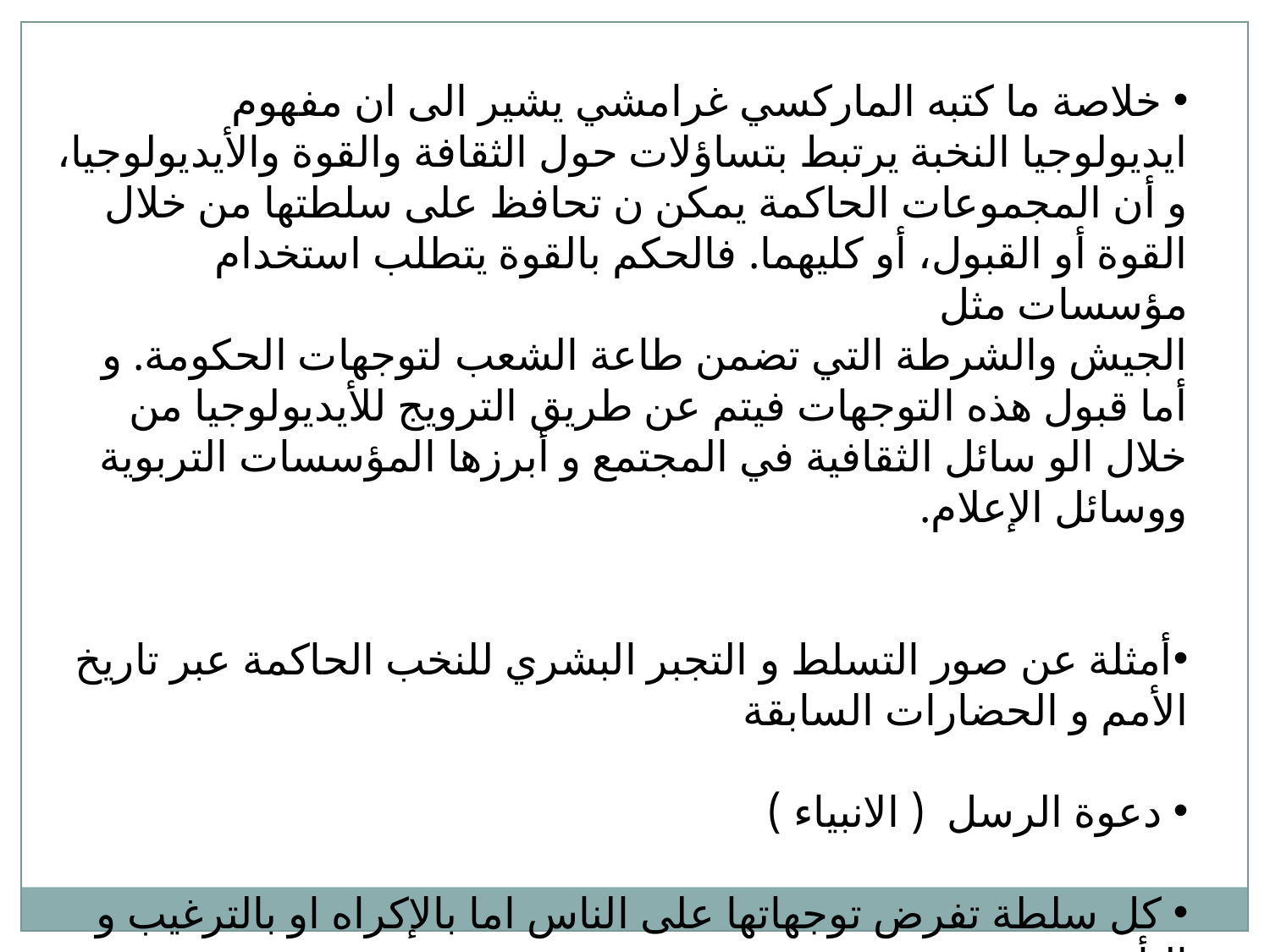

خلاصة ما كتبه الماركسي غرامشي يشير الى ان مفهوم  ايديولوجيا النخبة يرتبط بتساؤلات حول الثقافة والقوة والأيديولوجيا،
و أن المجموعات الحاكمة يمكن ن تحافظ على سلطتها من خلال القوة أو القبول، أو كليهما. فالحكم بالقوة يتطلب استخدام مؤسسات مثل
الجيش والشرطة التي تضمن طاعة الشعب لتوجهات الحكومة. و أما قبول هذه التوجهات فيتم عن طريق الترويج للأيديولوجيا من خلال الو سائل الثقافية في المجتمع و أبرزها المؤسسات التربوية ووسائل الإعلام.

أمثلة عن صور التسلط و التجبر البشري للنخب الحاكمة عبر تاريخ الأمم و الحضارات السابقة

 دعوة الرسل  ( الانبياء )

 كل سلطة تفرض توجهاتها على الناس اما بالإكراه او بالترغيب و التأثير